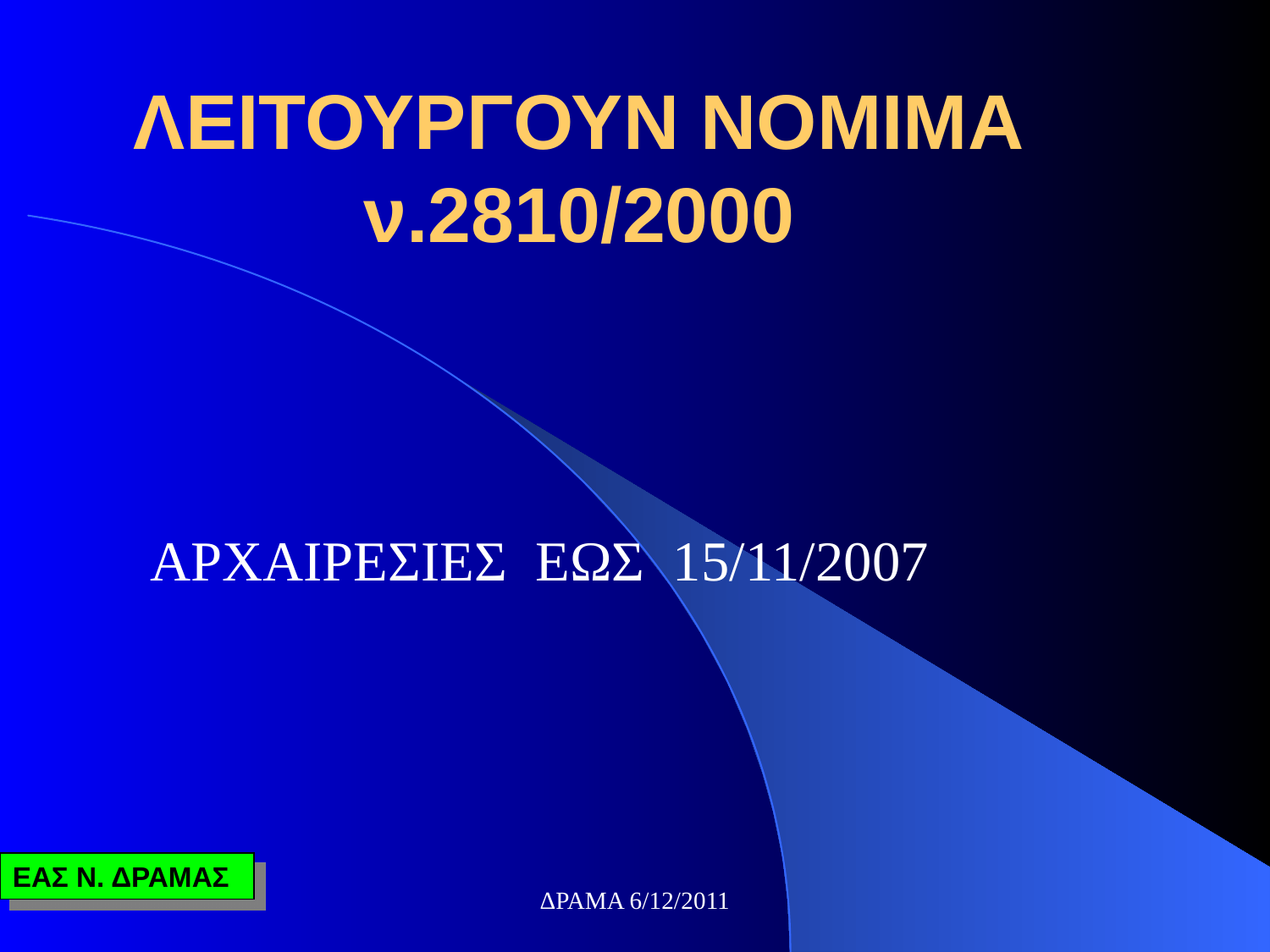

# ΛΕΙΤΟΥΡΓΟΥΝ ΝΟΜΙΜΑ ν.2810/2000
ΑΡΧΑΙΡΕΣΙΕΣ  ΕΩΣ  15/11/2007

ΔΡΑΜΑ 6/12/2011